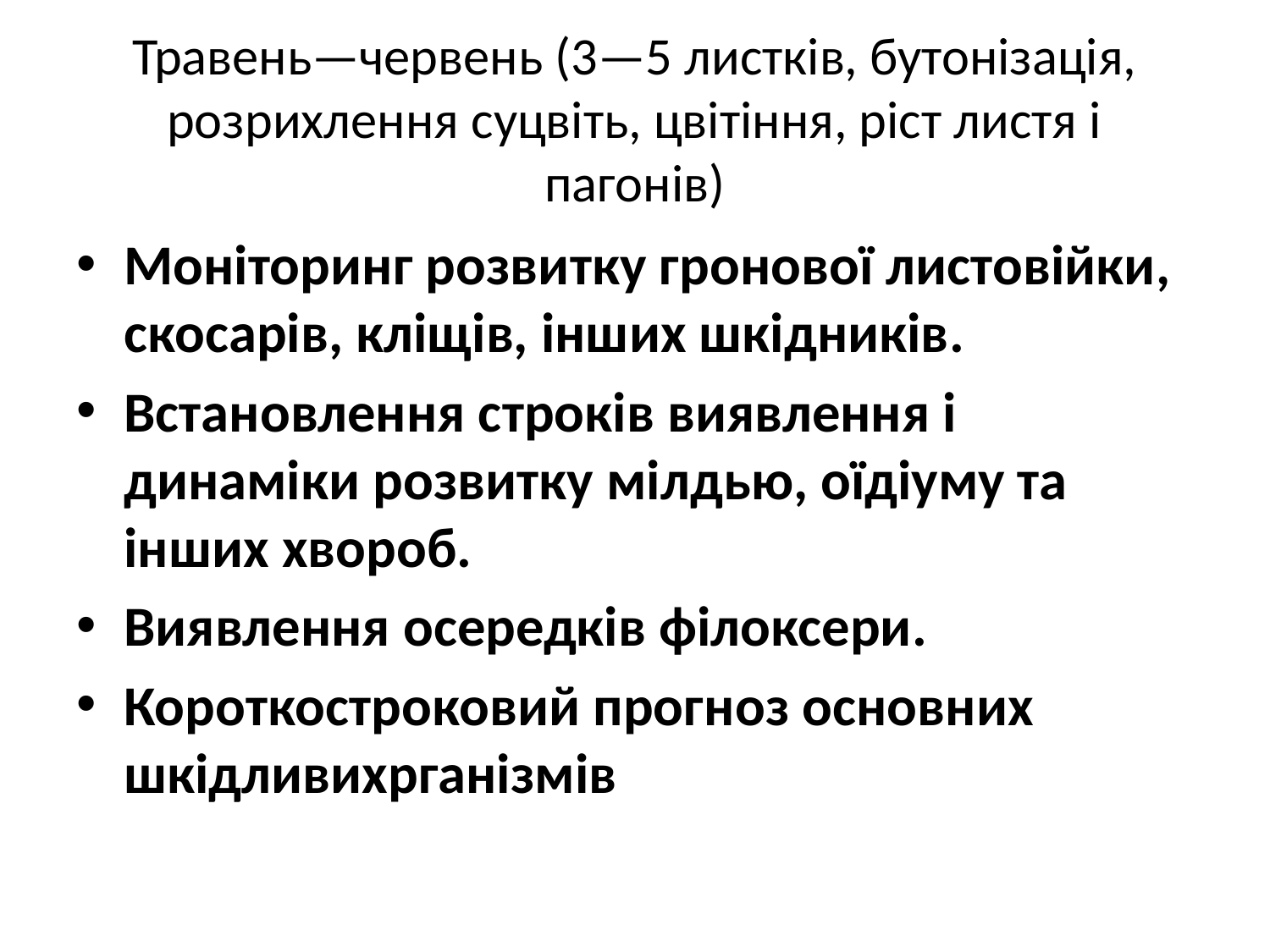

# Травень—червень (3—5 листків, бутонізація, розрихлення суцвіть, цвітіння, ріст листя і пагонів)
Моніторинг розвитку гронової листовійки, скосарів, кліщів, інших шкідників.
Встановлення строків виявлення і динаміки розвитку мілдью, оїдіуму та інших хвороб.
Виявлення осередків філоксери.
Короткостроковий прогноз основних  шкідливихрганізмів